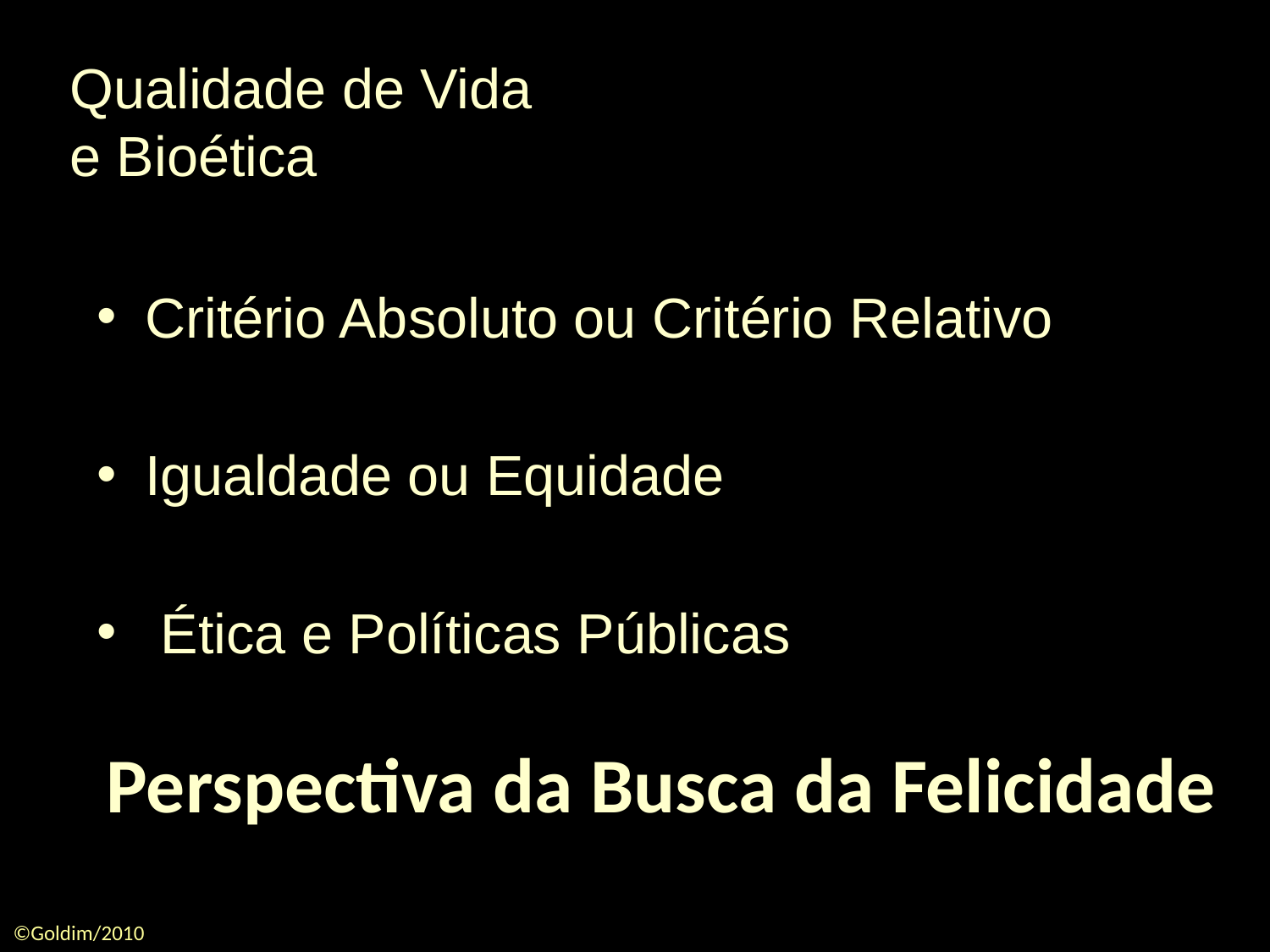

Qualidade de Vida
e Bioética
Critério Absoluto ou Critério Relativo

Igualdade ou Equidade

 Ética e Políticas Públicas
Perspectiva da Busca da Felicidade
©Goldim/2010